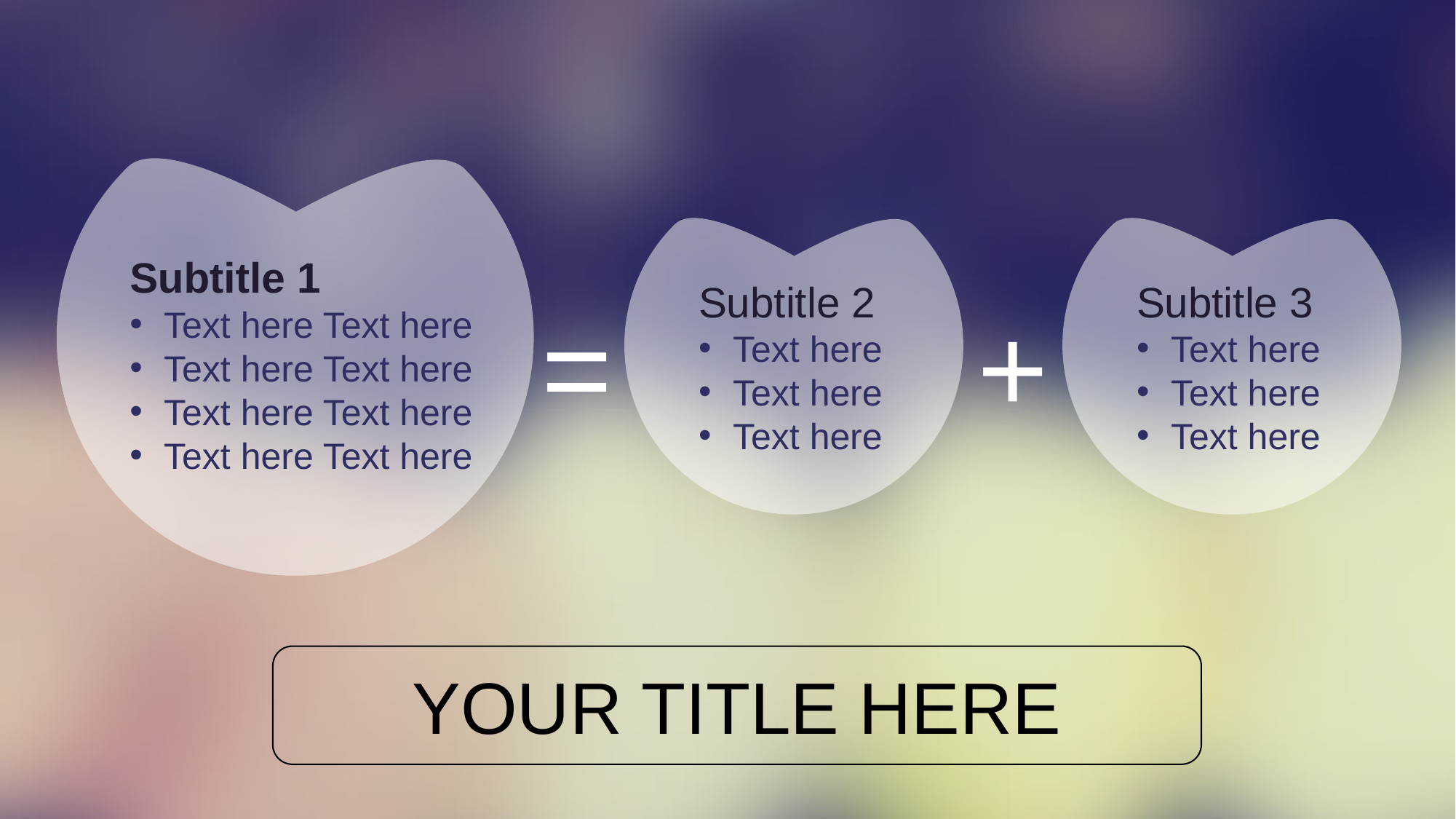

Subtitle 1
Text here Text here
Text here Text here
Text here Text here
Text here Text here

Subtitle 2
Text here
Text here
Text here

Subtitle 3
Text here
Text here
Text here
=
+
YOUR TITLE HERE